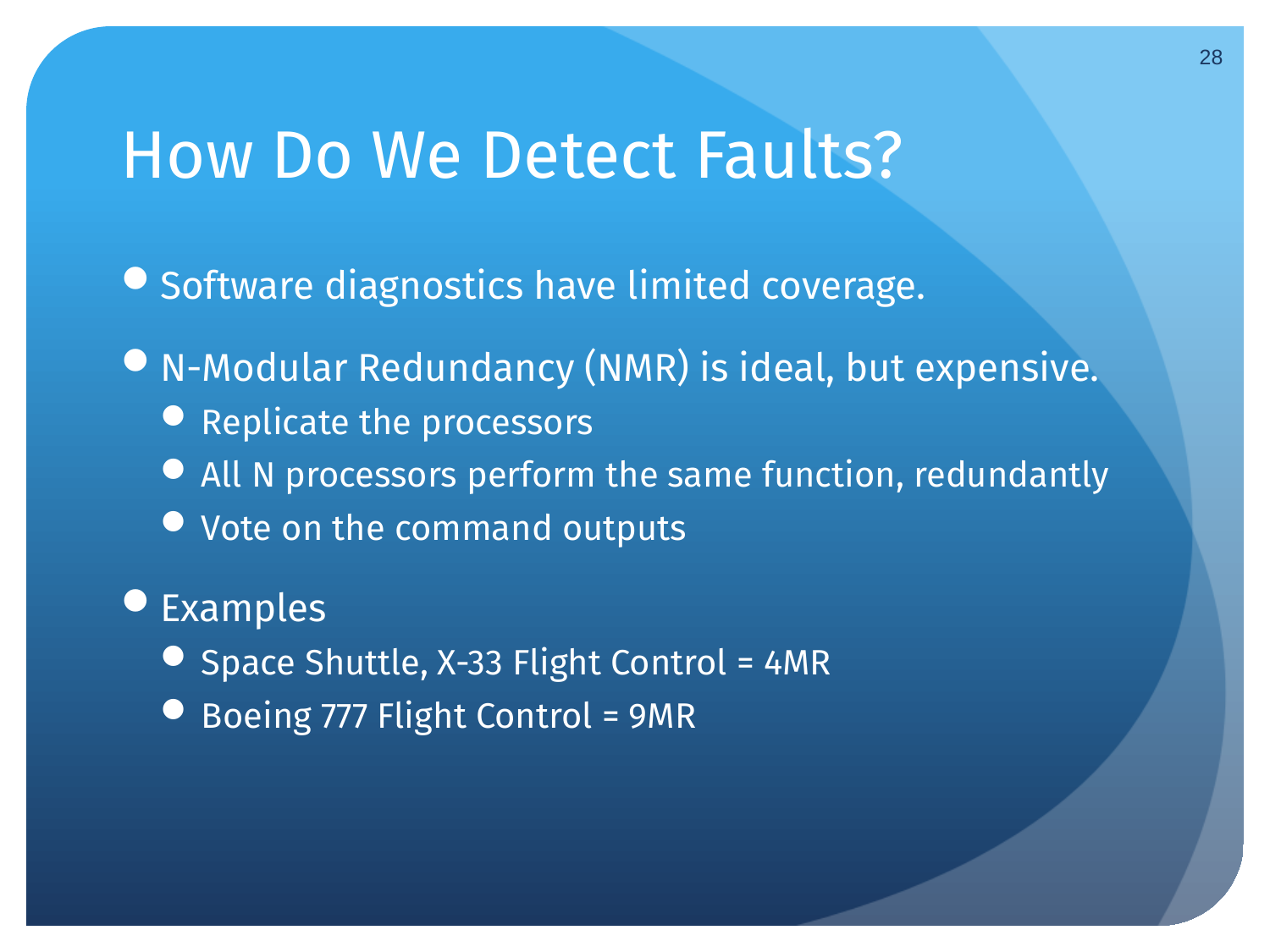

28
# How Do We Detect Faults?
Software diagnostics have limited coverage.
N-Modular Redundancy (NMR) is ideal, but expensive.
Replicate the processors
All N processors perform the same function, redundantly
Vote on the command outputs
Examples
Space Shuttle, X-33 Flight Control = 4MR
Boeing 777 Flight Control = 9MR